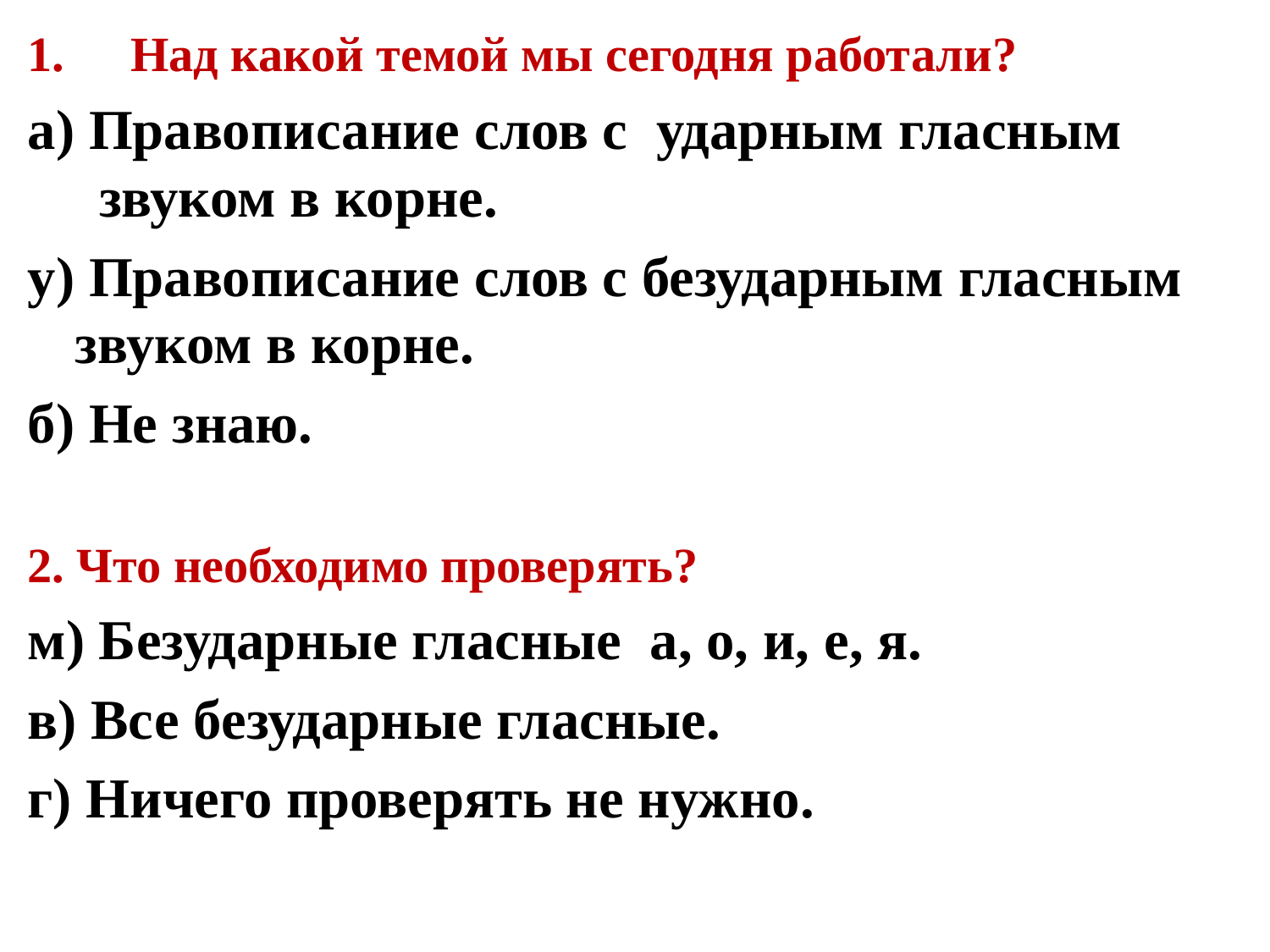

Над какой темой мы сегодня работали?
а) Правописание слов с  ударным гласным звуком в корне.
у) Правописание слов с безударным гласным звуком в корне.
б) Не знаю.

2. Что необходимо проверять?
м) Безударные гласные  а, о, и, е, я.
в) Все безударные гласные.
г) Ничего проверять не нужно.